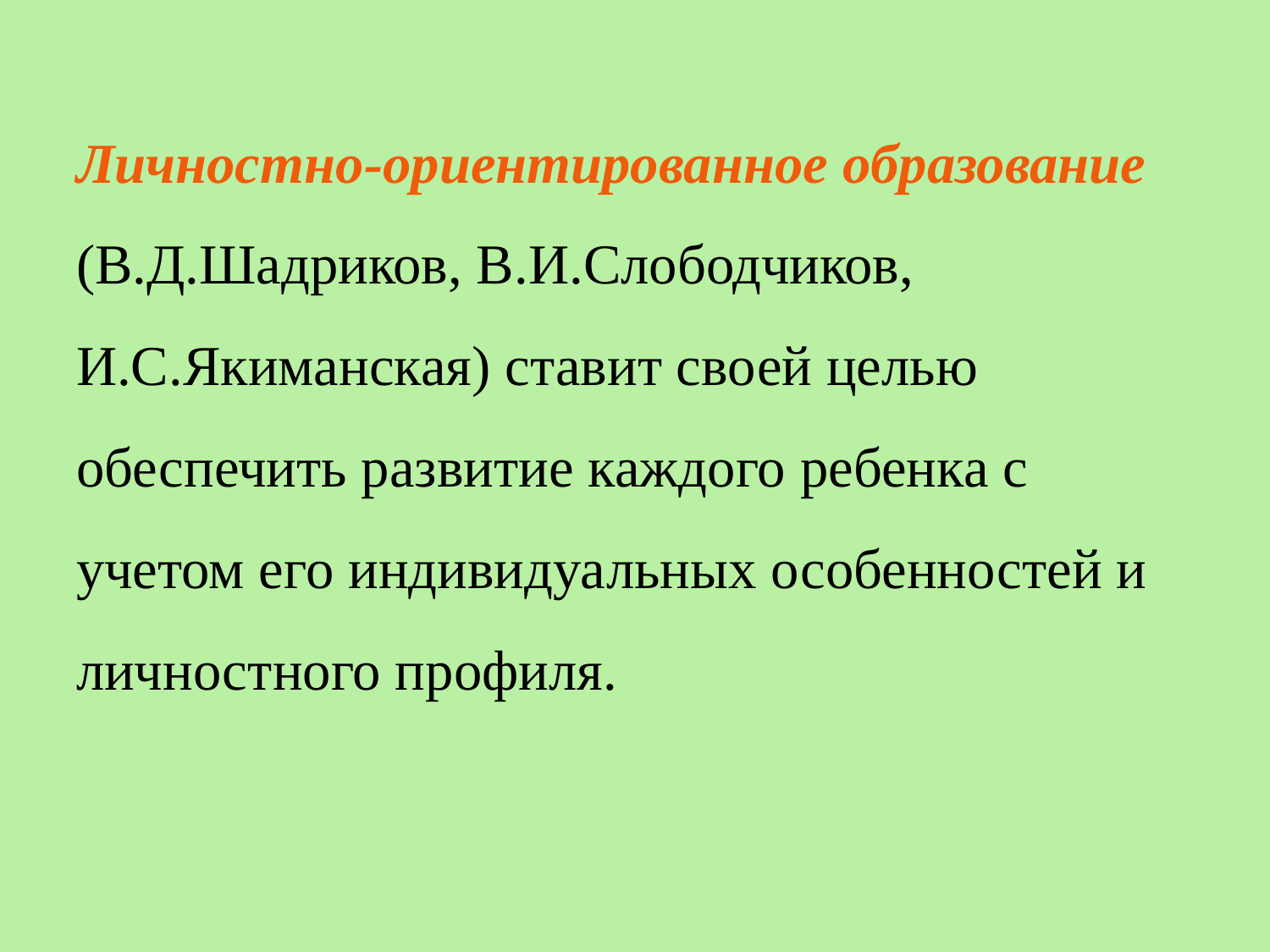

Личностно-ориентированное образование (В.Д.Шадриков, В.И.Слободчиков, И.С.Якиманская) ставит своей целью обеспечить развитие каждого ребенка с учетом его индивидуальных особенностей и личностного профиля.